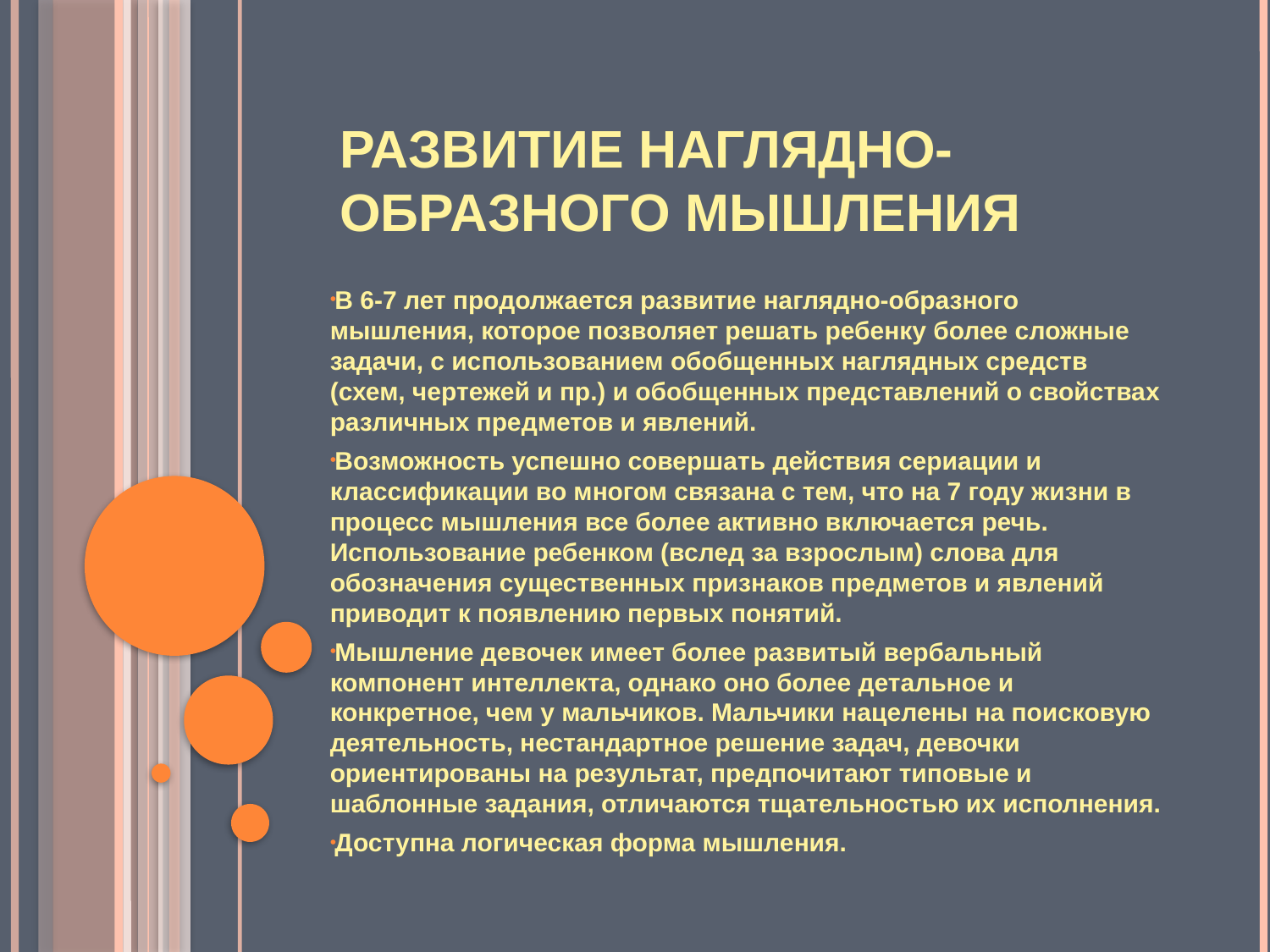

# Развитие наглядно-образного мышления
В 6-7 лет продолжается развитие наглядно-образного мышления, которое позволяет решать ребенку более сложные задачи, с использованием обобщенных наглядных средств (схем, чертежей и пр.) и обобщенных представлений о свойствах различных предметов и явлений.
Возможность успешно совершать действия сериации и классификации во многом связана с тем, что на 7 году жизни в процесс мышления все более активно включается речь. Использование ребенком (вслед за взрослым) слова для обозначения существенных признаков предметов и явлений приводит к появлению первых понятий.
Мышление девочек имеет более развитый вербальный компонент интеллекта, однако оно более детальное и конкретное, чем у мальчиков. Мальчики нацелены на поисковую деятельность, нестандартное решение задач, девочки ориентированы на результат, предпочитают типовые и шаблонные задания, отличаются тщательностью их исполнения.
Доступна логическая форма мышления.